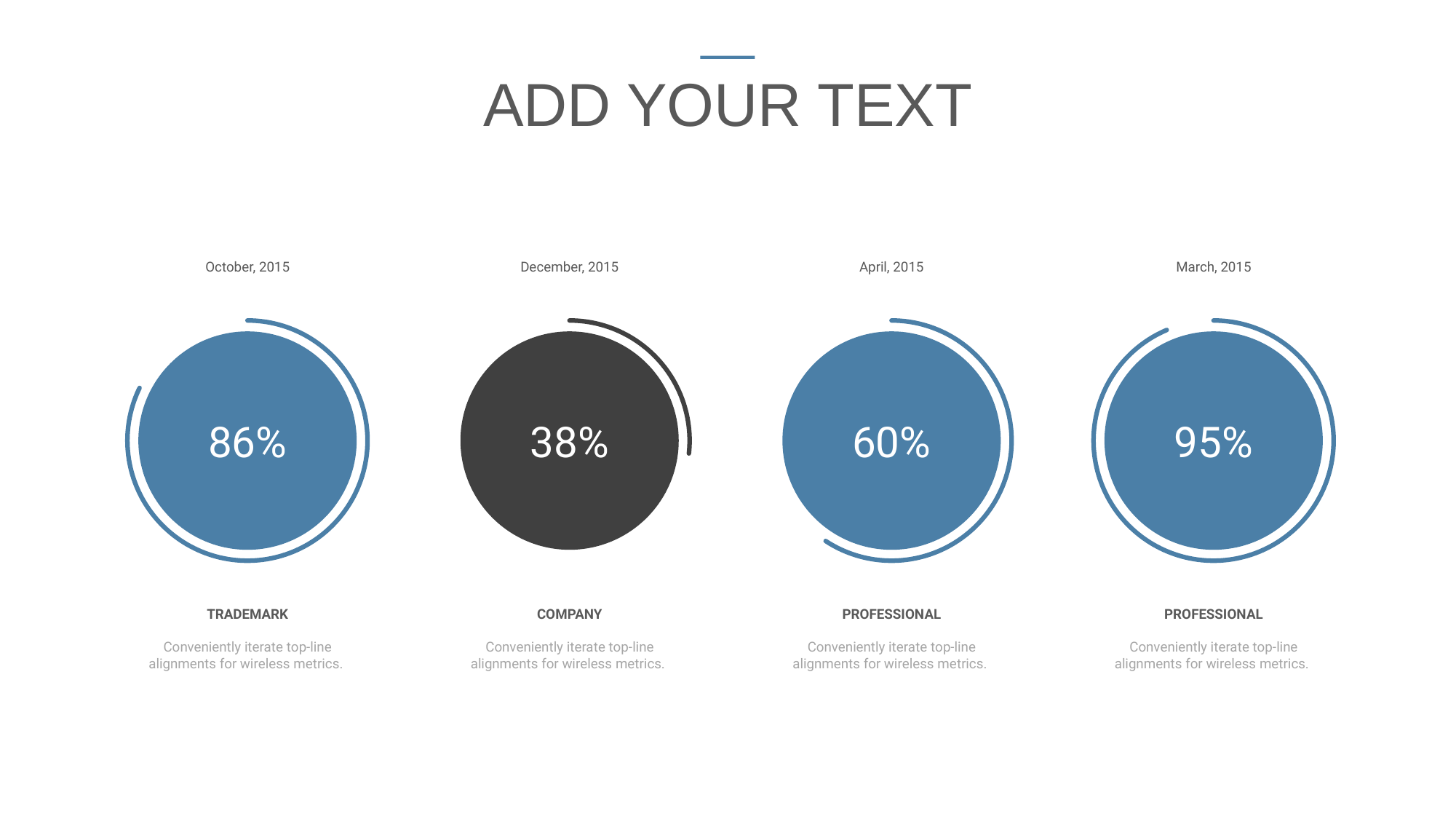

ADD YOUR TEXT
October, 2015
December, 2015
April, 2015
March, 2015

86%
38%
60%
95%
TRADEMARK

Conveniently iterate top-line alignments for wireless metrics.
COMPANY

Conveniently iterate top-line alignments for wireless metrics.
PROFESSIONAL

Conveniently iterate top-line alignments for wireless metrics.
PROFESSIONAL

Conveniently iterate top-line alignments for wireless metrics.